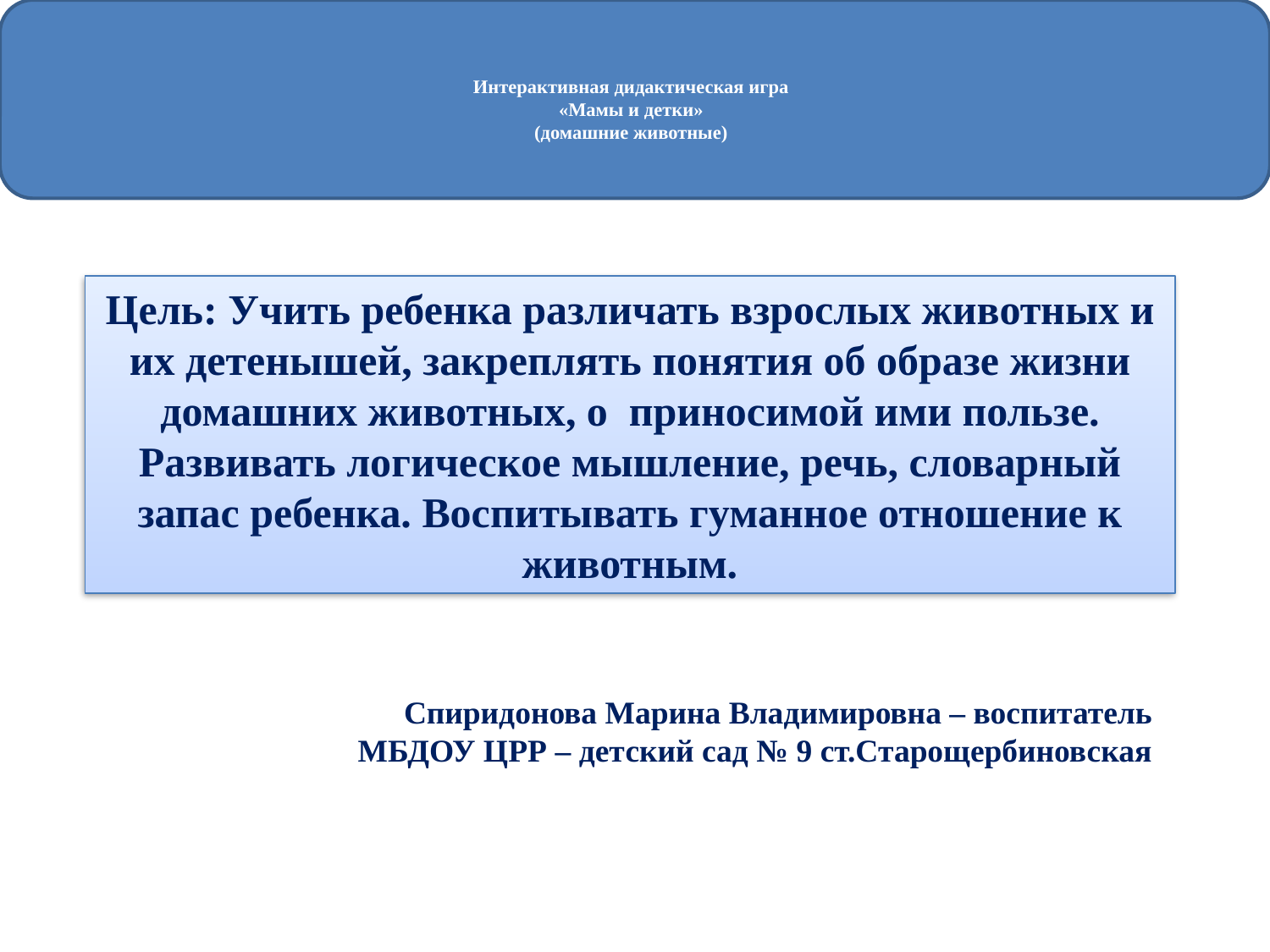

# Интерактивная дидактическая игра «Мамы и детки» (домашние животные)
Цель: Учить ребенка различать взрослых животных и их детенышей, закреплять понятия об образе жизни домашних животных, о  приносимой ими пользе.
Развивать логическое мышление, речь, словарный запас ребенка. Воспитывать гуманное отношение к животным.
Спиридонова Марина Владимировна – воспитатель
МБДОУ ЦРР – детский сад № 9 ст.Старощербиновская